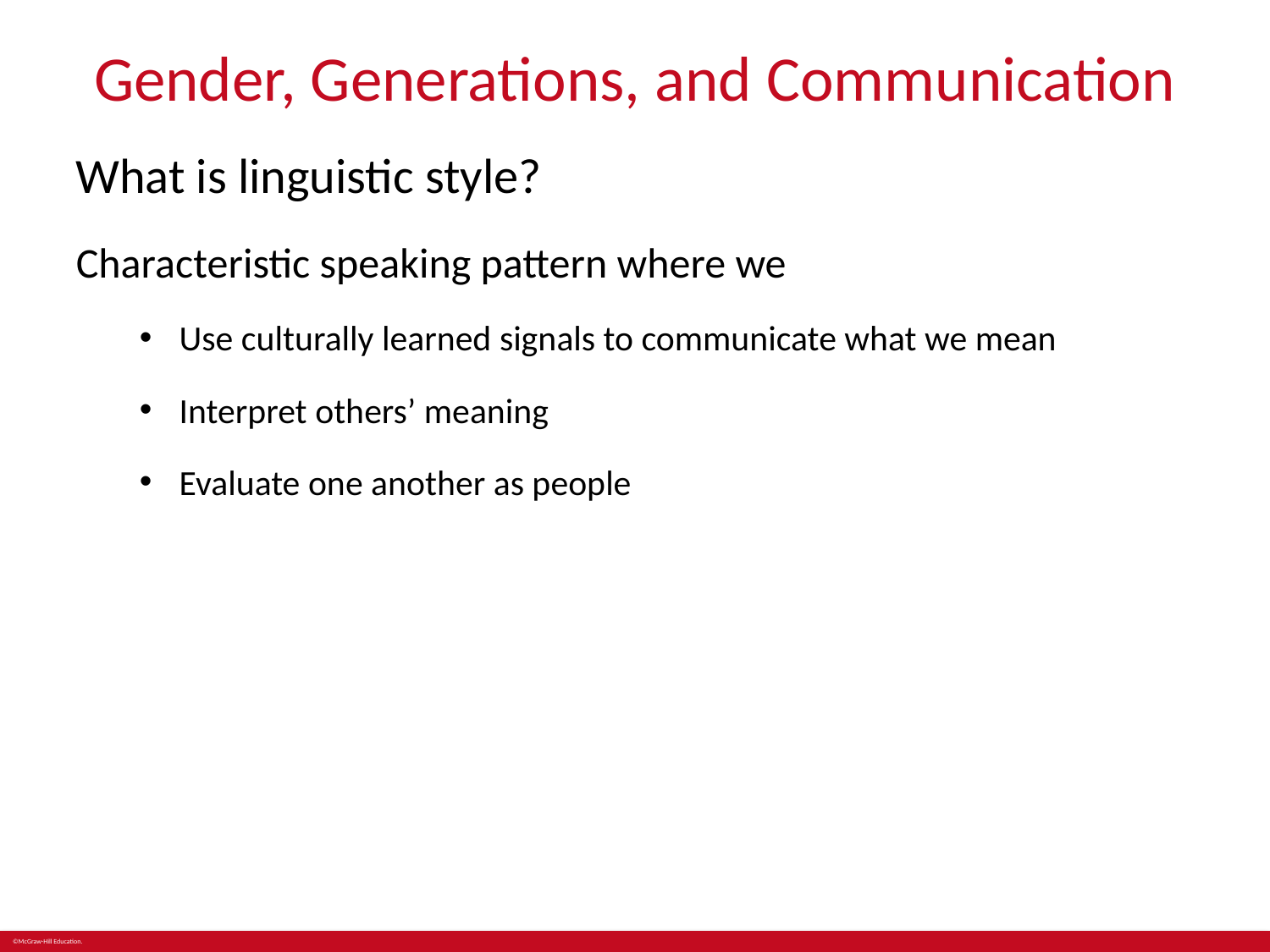

# Gender, Generations, and Communication
What is linguistic style?
Characteristic speaking pattern where we
Use culturally learned signals to communicate what we mean
Interpret others’ meaning
Evaluate one another as people